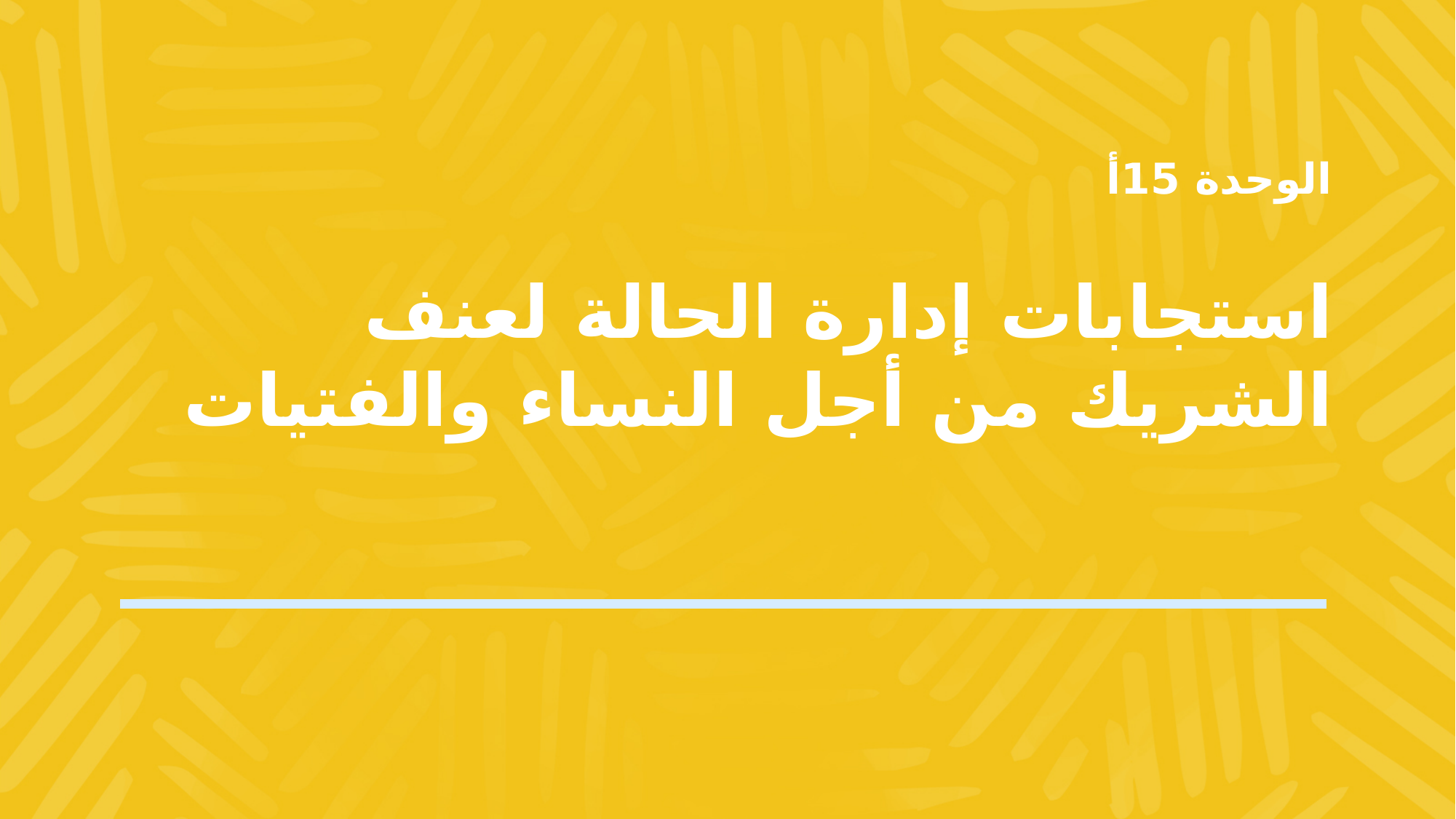

الوحدة 15أ
# استجابات إدارة الحالة لعنف الشريك من أجل النساء والفتيات